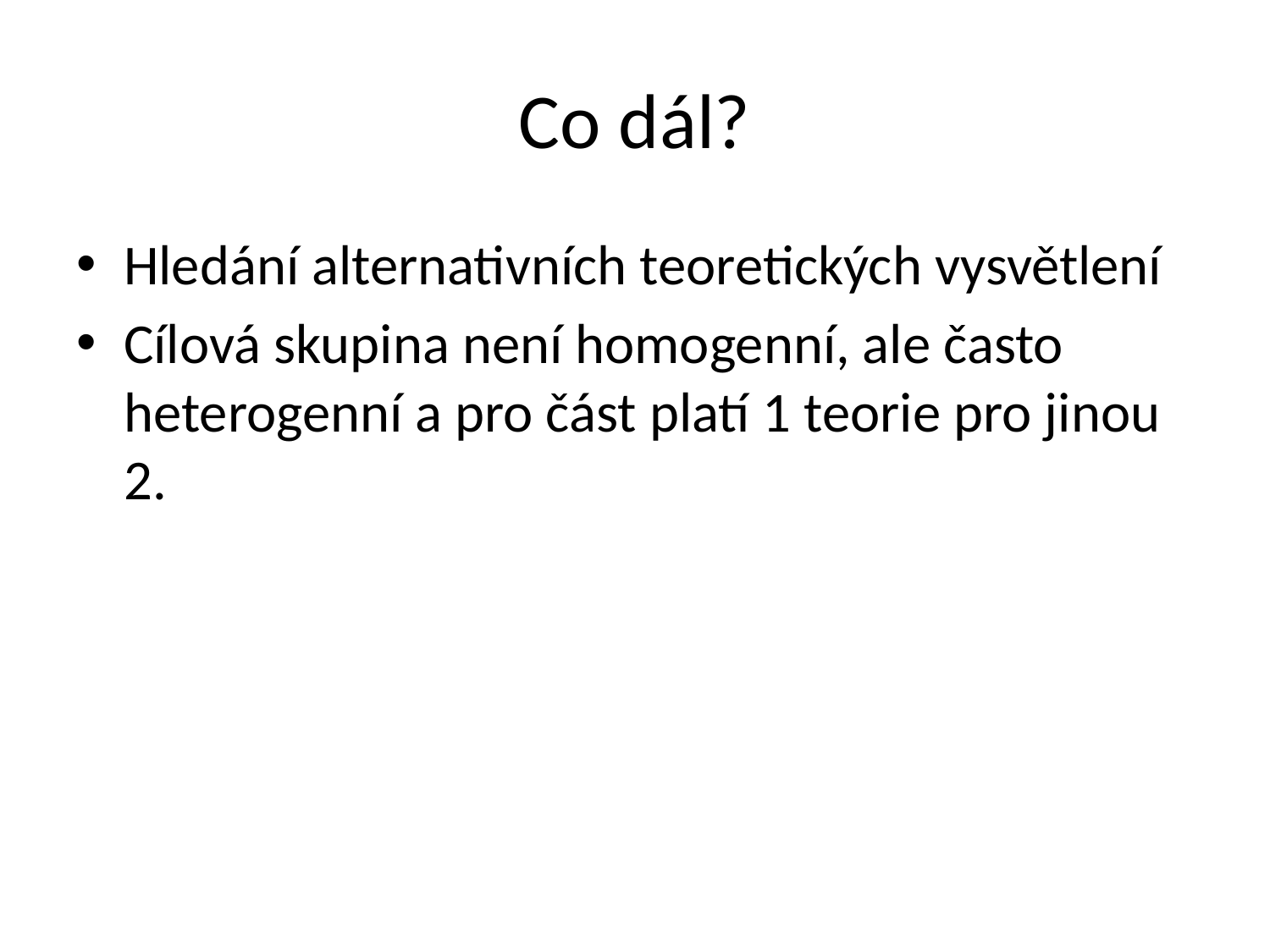

# Co dál?
Hledání alternativních teoretických vysvětlení
Cílová skupina není homogenní, ale často heterogenní a pro část platí 1 teorie pro jinou 2.